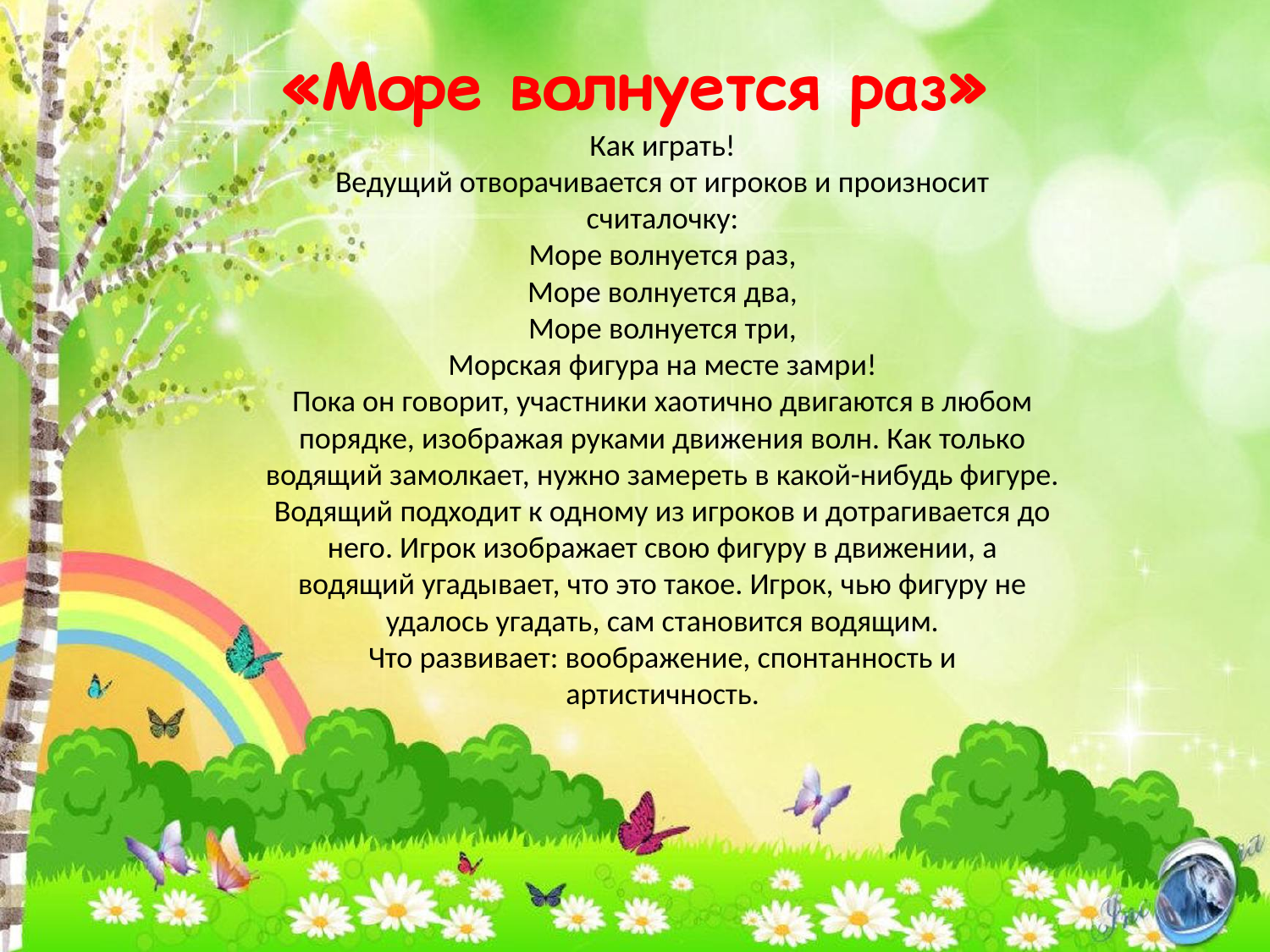

# «Море волнуется раз»
Как играть!
Ведущий отворачивается от игроков и произносит
считалочку:
Море волнуется раз,
Море волнуется два,
Море волнуется три,
Морская фигура на месте замри!
Пока он говорит, участники хаотично двигаются в любом
порядке, изображая руками движения волн. Как только
водящий замолкает, нужно замереть в какой-нибудь фигуре.
Водящий подходит к одному из игроков и дотрагивается до
него. Игрок изображает свою фигуру в движении, а
водящий угадывает, что это такое. Игрок, чью фигуру не
удалось угадать, сам становится водящим.
Что развивает: воображение, спонтанность и
артистичность.